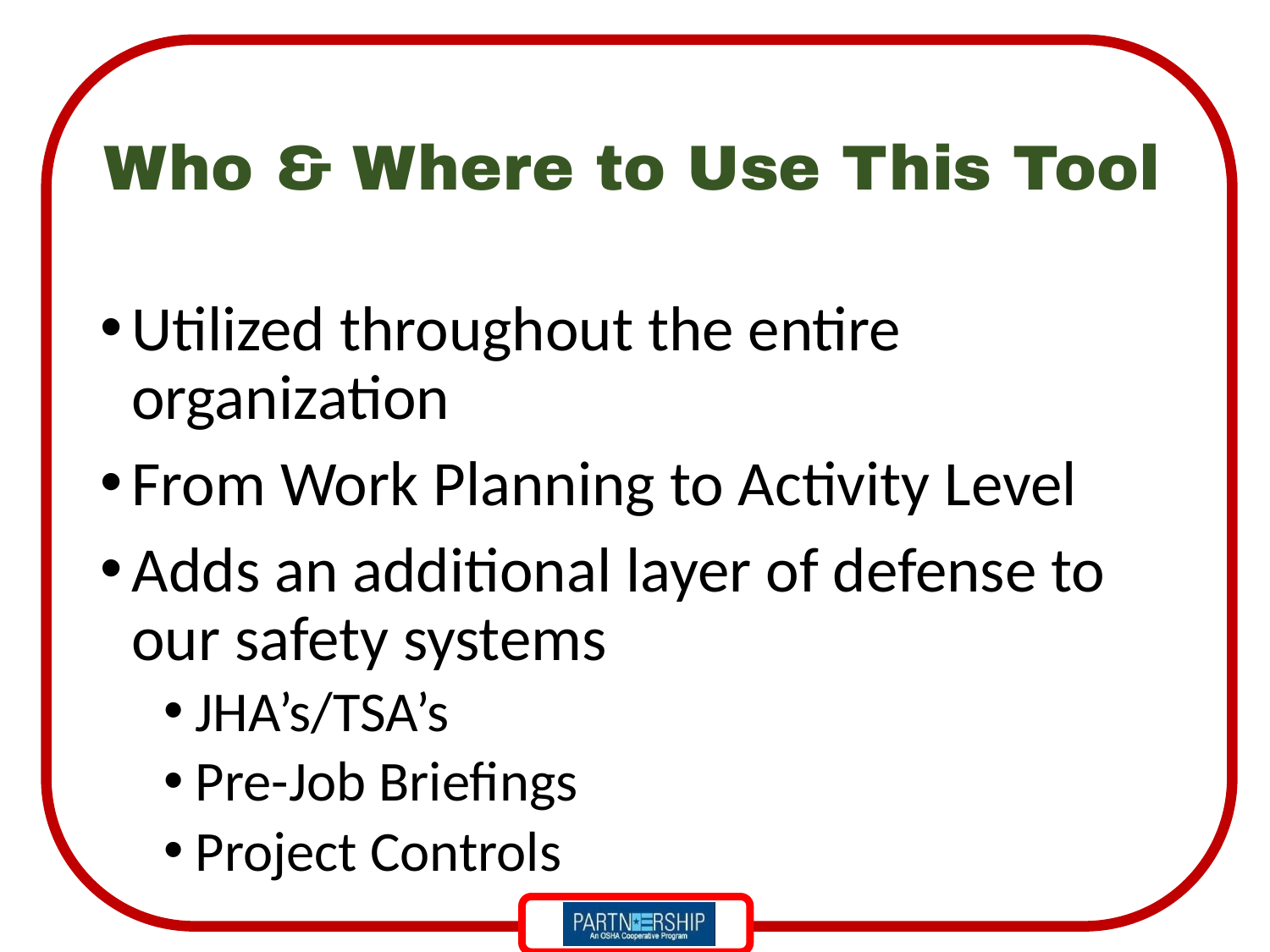

# Who & Where to Use This Tool
Utilized throughout the entire organization
From Work Planning to Activity Level
Adds an additional layer of defense to our safety systems
JHA’s/TSA’s
Pre-Job Briefings
Project Controls